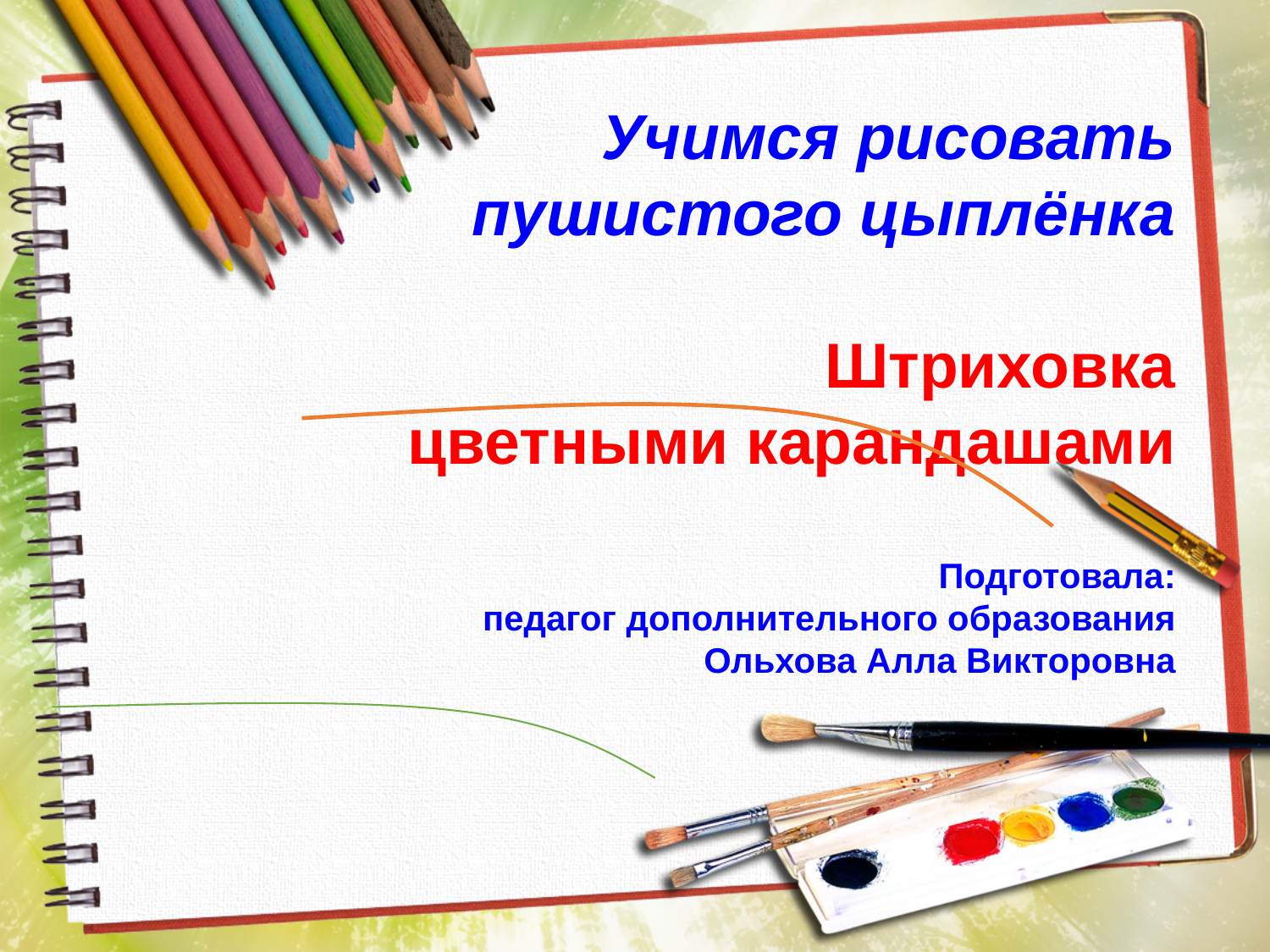

Учимся рисовать пушистого цыплёнка

Штриховка
цветными карандашами

Подготовала:
педагог дополнительного образования
Ольхова Алла Викторовна